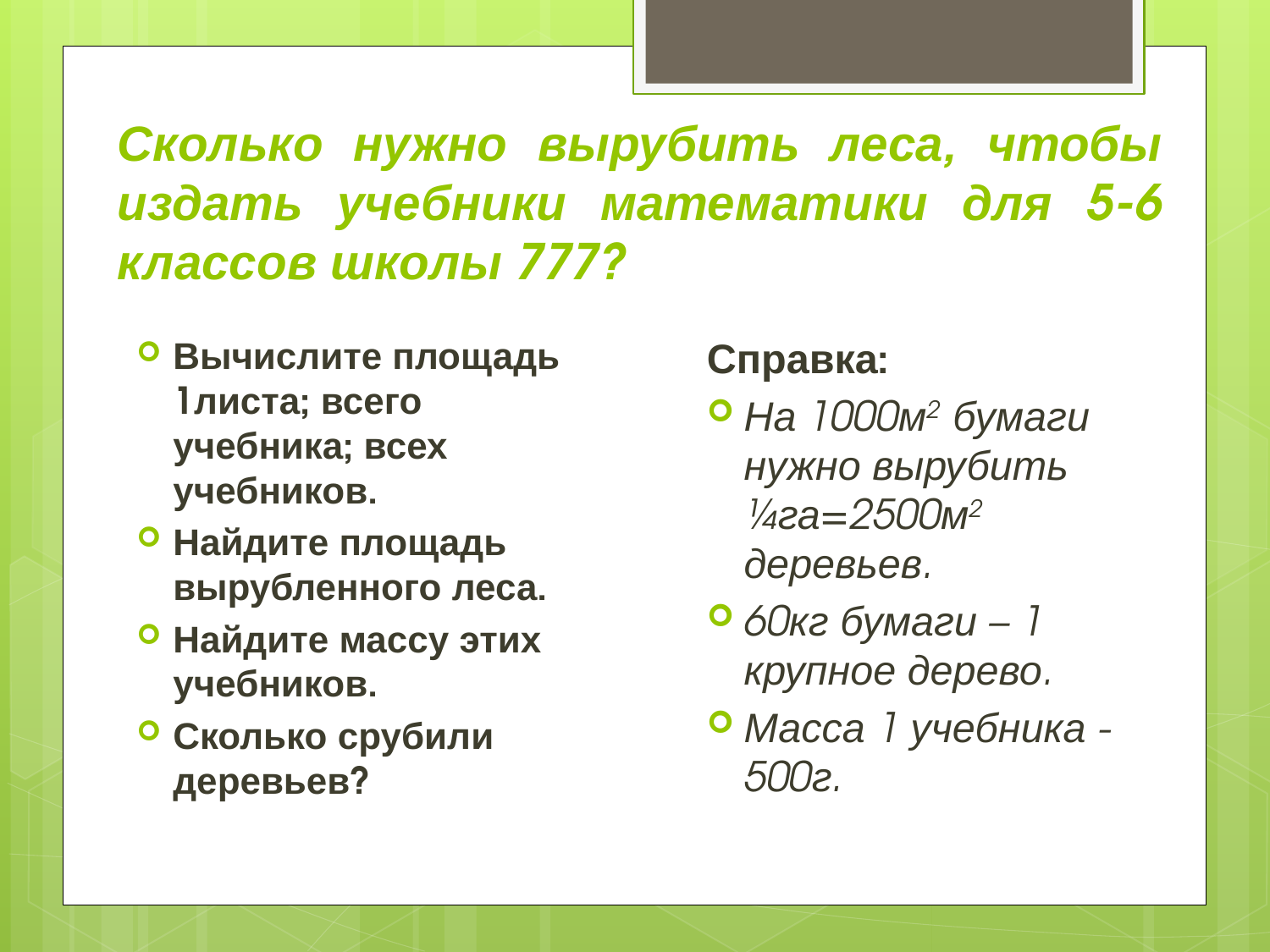

# Сколько нужно вырубить леса, чтобы издать учебники математики для 5-6 классов школы 777?
Вычислите площадь 1листа; всего учебника; всех учебников.
Найдите площадь вырубленного леса.
Найдите массу этих учебников.
Сколько срубили деревьев?
Справка:
На 1000м2  бумаги нужно вырубить ¼га=2500м2 деревьев.
60кг бумаги – 1 крупное дерево.
Масса 1 учебника - 500г.